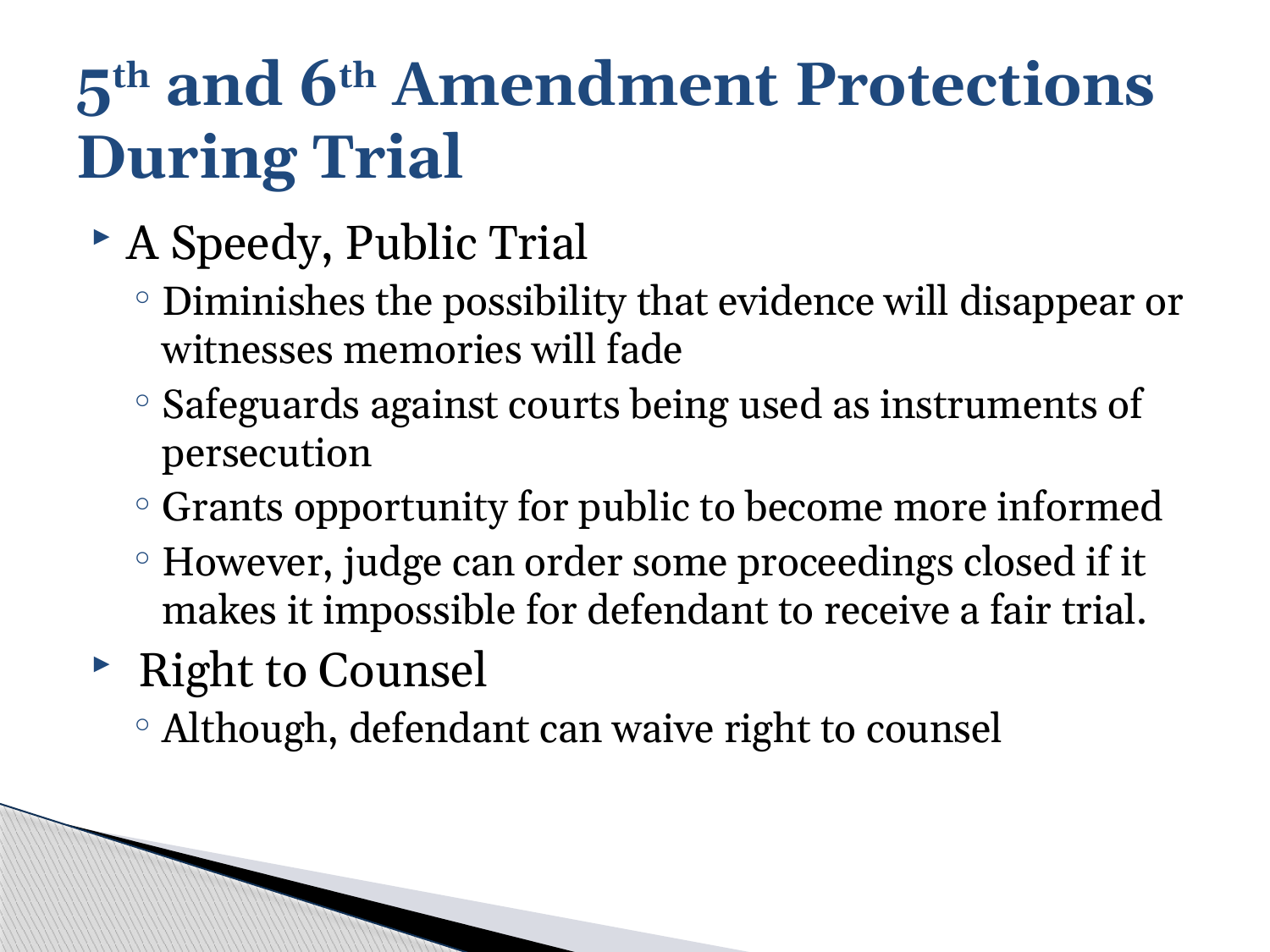

# 5th and 6th Amendment Protections During Trial
A Speedy, Public Trial
Diminishes the possibility that evidence will disappear or witnesses memories will fade
Safeguards against courts being used as instruments of persecution
Grants opportunity for public to become more informed
However, judge can order some proceedings closed if it makes it impossible for defendant to receive a fair trial.
 Right to Counsel
Although, defendant can waive right to counsel